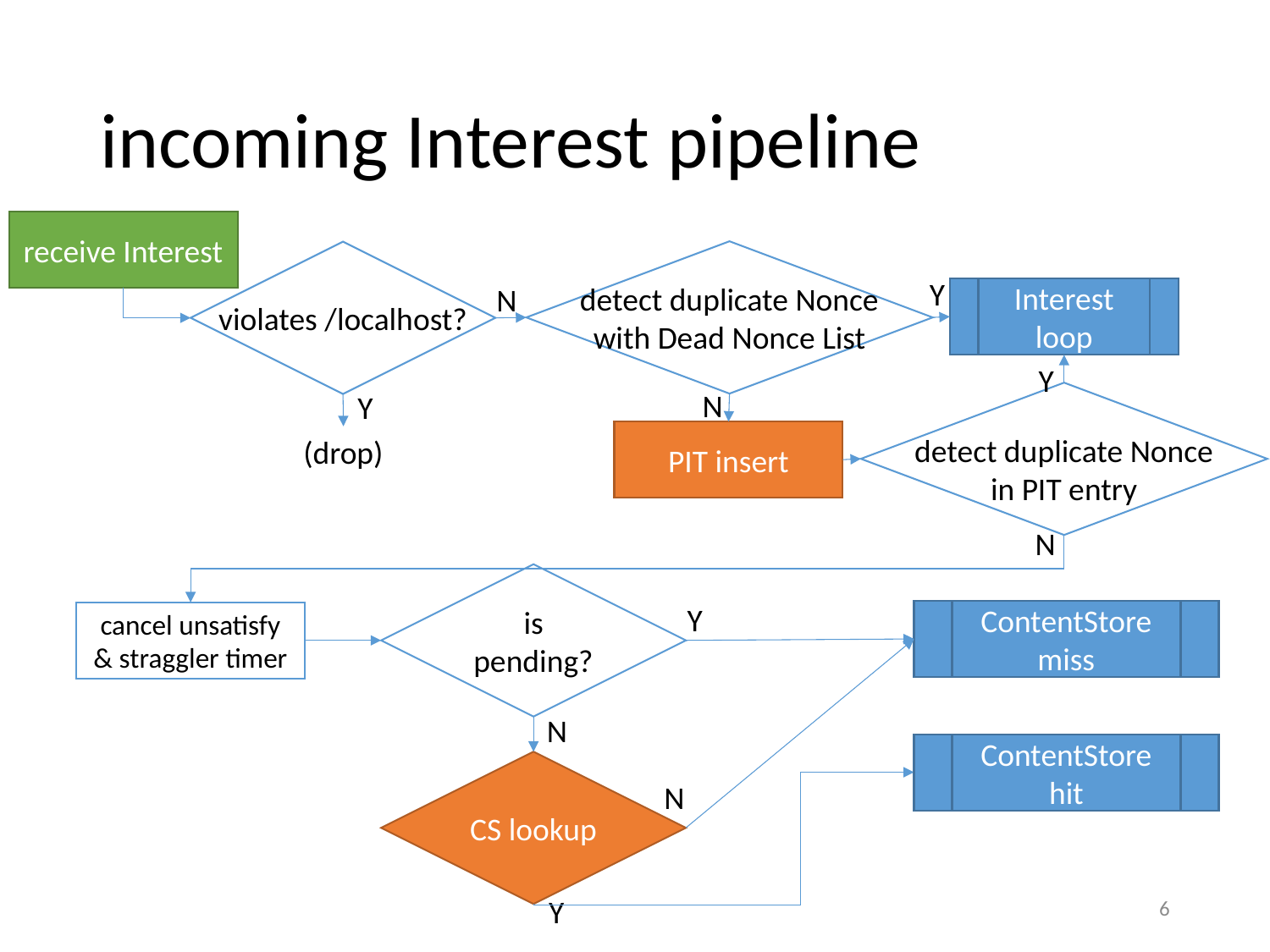

# incoming Interest pipeline
receive Interest
detect duplicate Nonce
with Dead Nonce List
violates /localhost?
Y
N
Interest loop
Y
N
Y
detect duplicate Nonce
in PIT entry
PIT insert
(drop)
N
is pending?
Y
ContentStore miss
cancel unsatisfy & straggler timer
N
ContentStore hit
CS lookup
N
6
Y